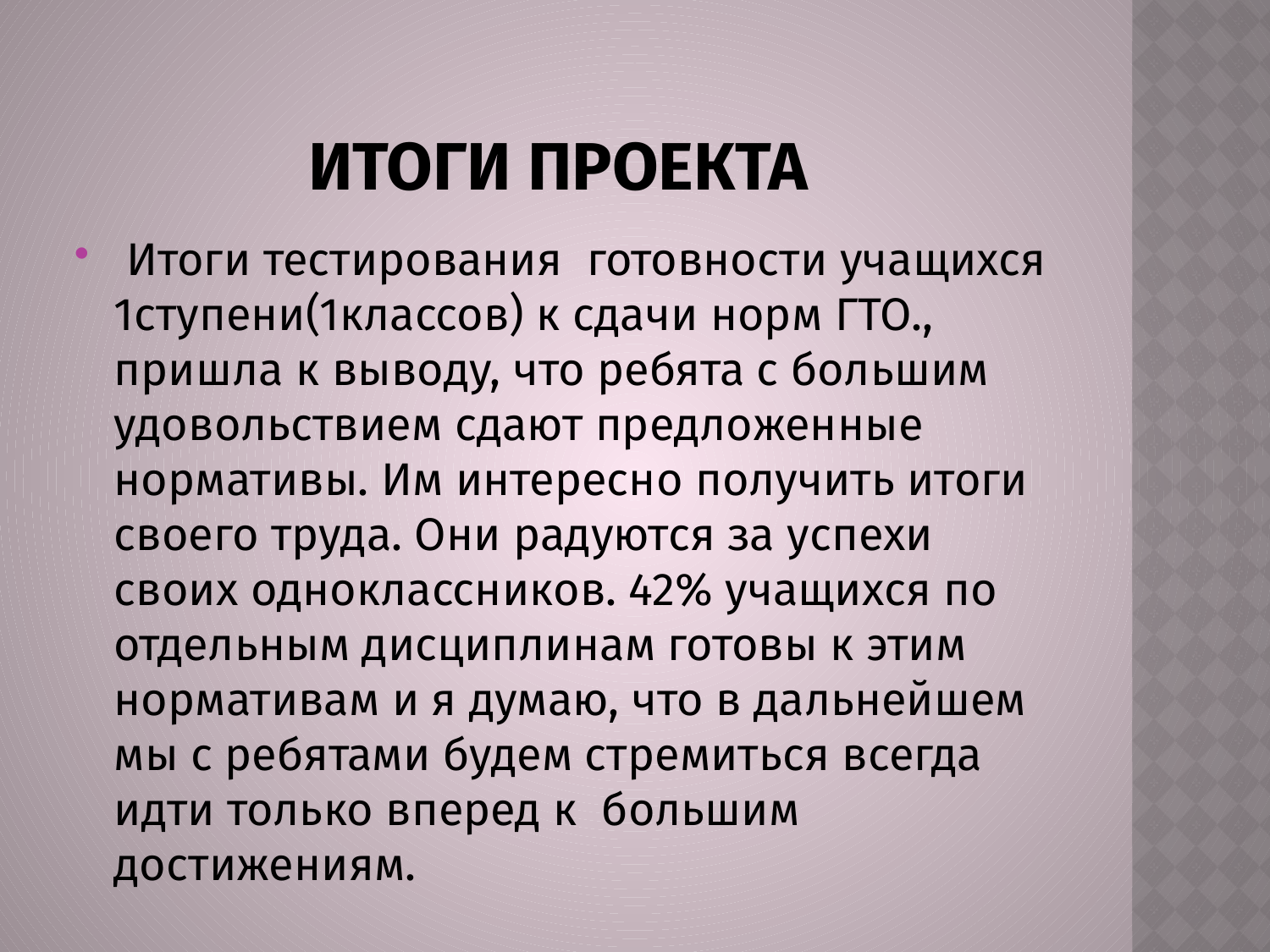

# Итоги проекта
 Итоги тестирования  готовности учащихся 1ступени(1классов) к сдачи норм ГТО., пришла к выводу, что ребята с большим удовольствием сдают предложенные нормативы. Им интересно получить итоги своего труда. Они радуются за успехи своих одноклассников. 42% учащихся по отдельным дисциплинам готовы к этим  нормативам и я думаю, что в дальнейшем мы с ребятами будем стремиться всегда идти только вперед к  большим достижениям.